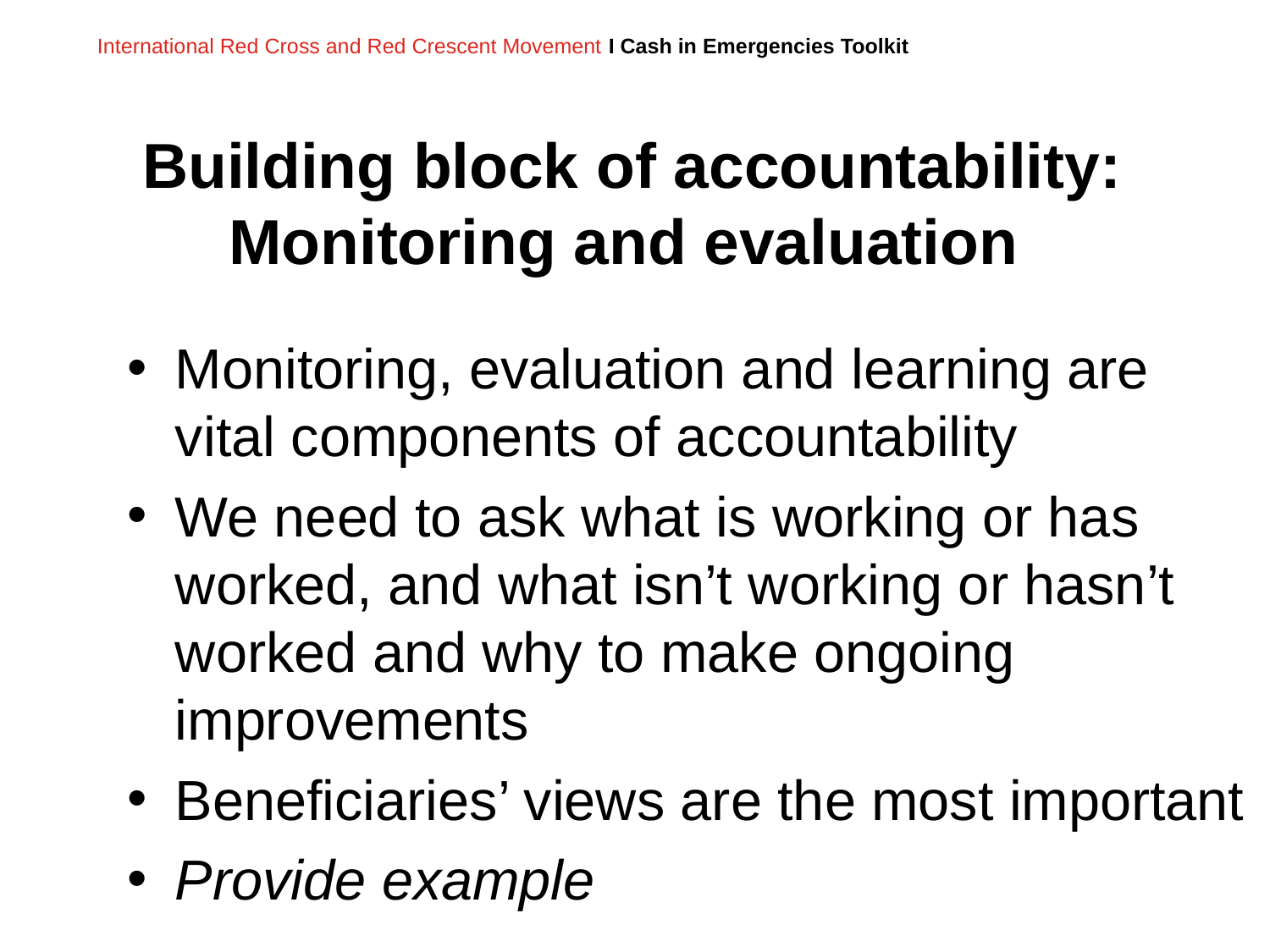

# Building block of accountability: Monitoring and evaluation
Monitoring, evaluation and learning are vital components of accountability
We need to ask what is working or has worked, and what isn’t working or hasn’t worked and why to make ongoing improvements
Beneficiaries’ views are the most important
Provide example